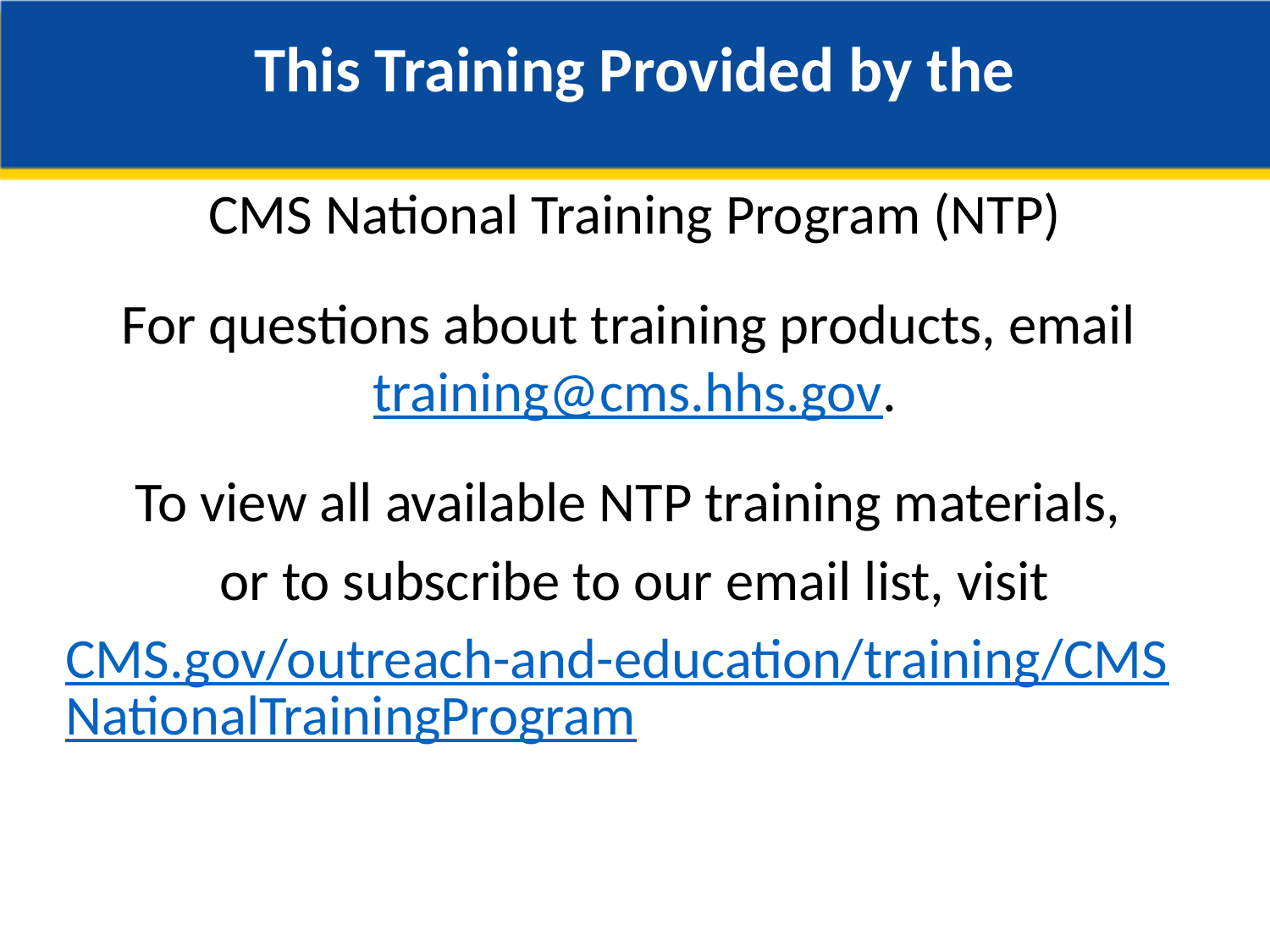

# This Training Provided by the
CMS National Training Program (NTP)

For questions about training products, email training@cms.hhs.gov.

To view all available NTP training materials,
or to subscribe to our email list, visit
CMS.gov/outreach-and-education/training/CMSNationalTrainingProgram